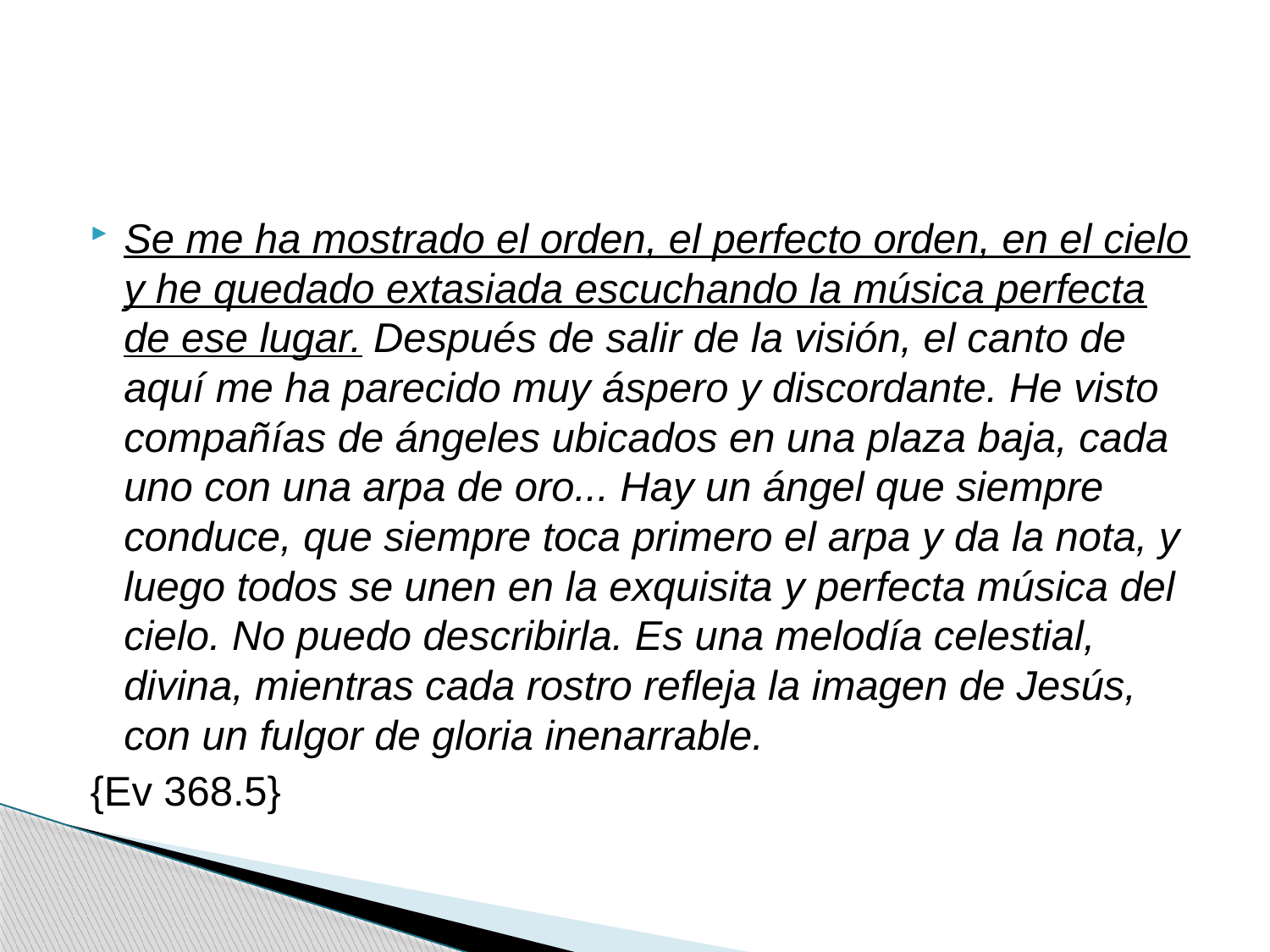

#
Se me ha mostrado el orden, el perfecto orden, en el cielo y he quedado extasiada escuchando la música perfecta de ese lugar. Después de salir de la visión, el canto de aquí me ha parecido muy áspero y discordante. He visto compañías de ángeles ubicados en una plaza baja, cada uno con una arpa de oro... Hay un ángel que siempre conduce, que siempre toca primero el arpa y da la nota, y luego todos se unen en la exquisita y perfecta música del cielo. No puedo describirla. Es una melodía celestial, divina, mientras cada rostro refleja la imagen de Jesús, con un fulgor de gloria inenarrable.
							{Ev 368.5}